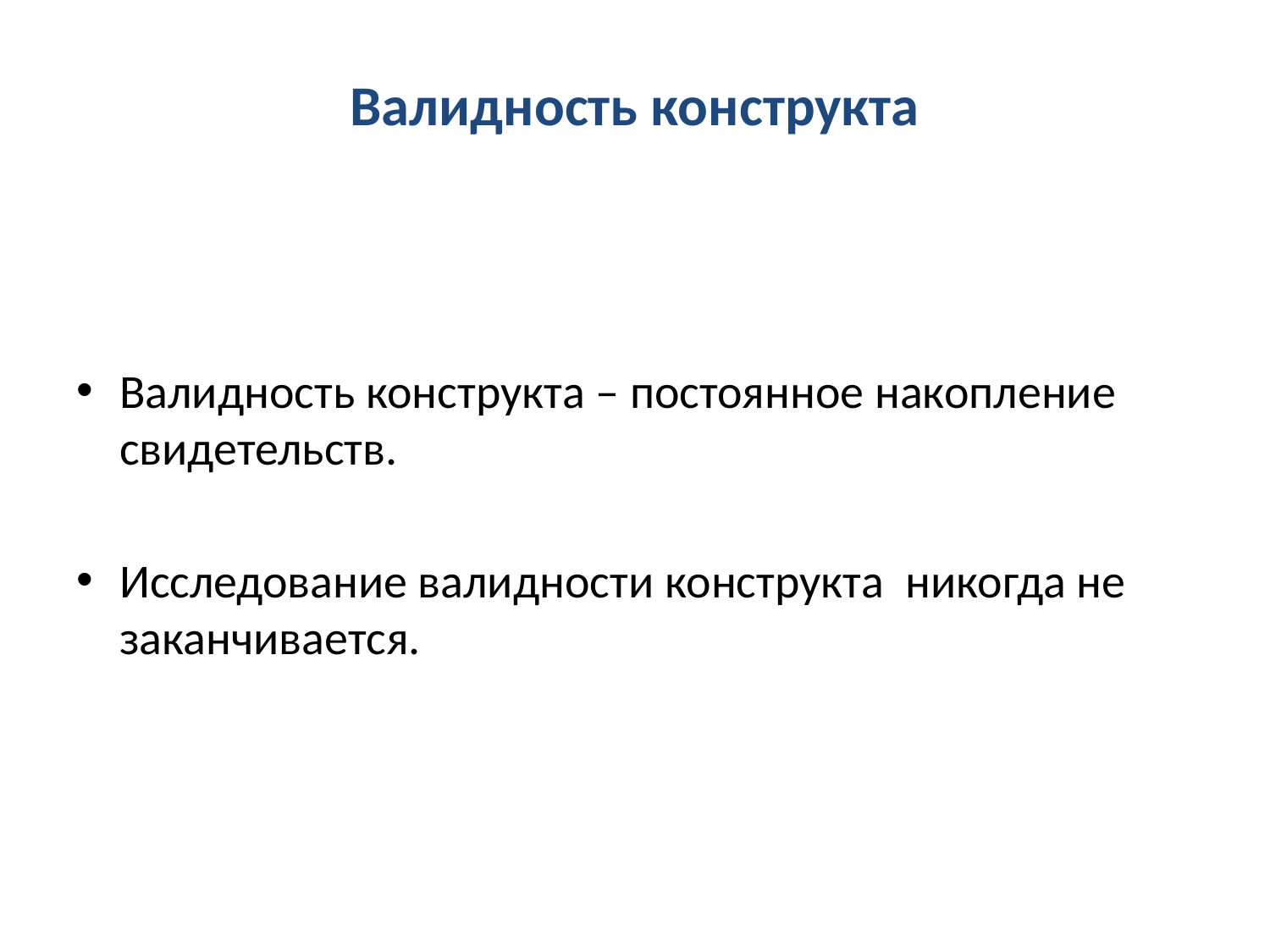

# Валидность конструкта

Валидность конструкта – постоянное накопление свидетельств.

Исследование валидности конструкта  никогда не заканчивается.